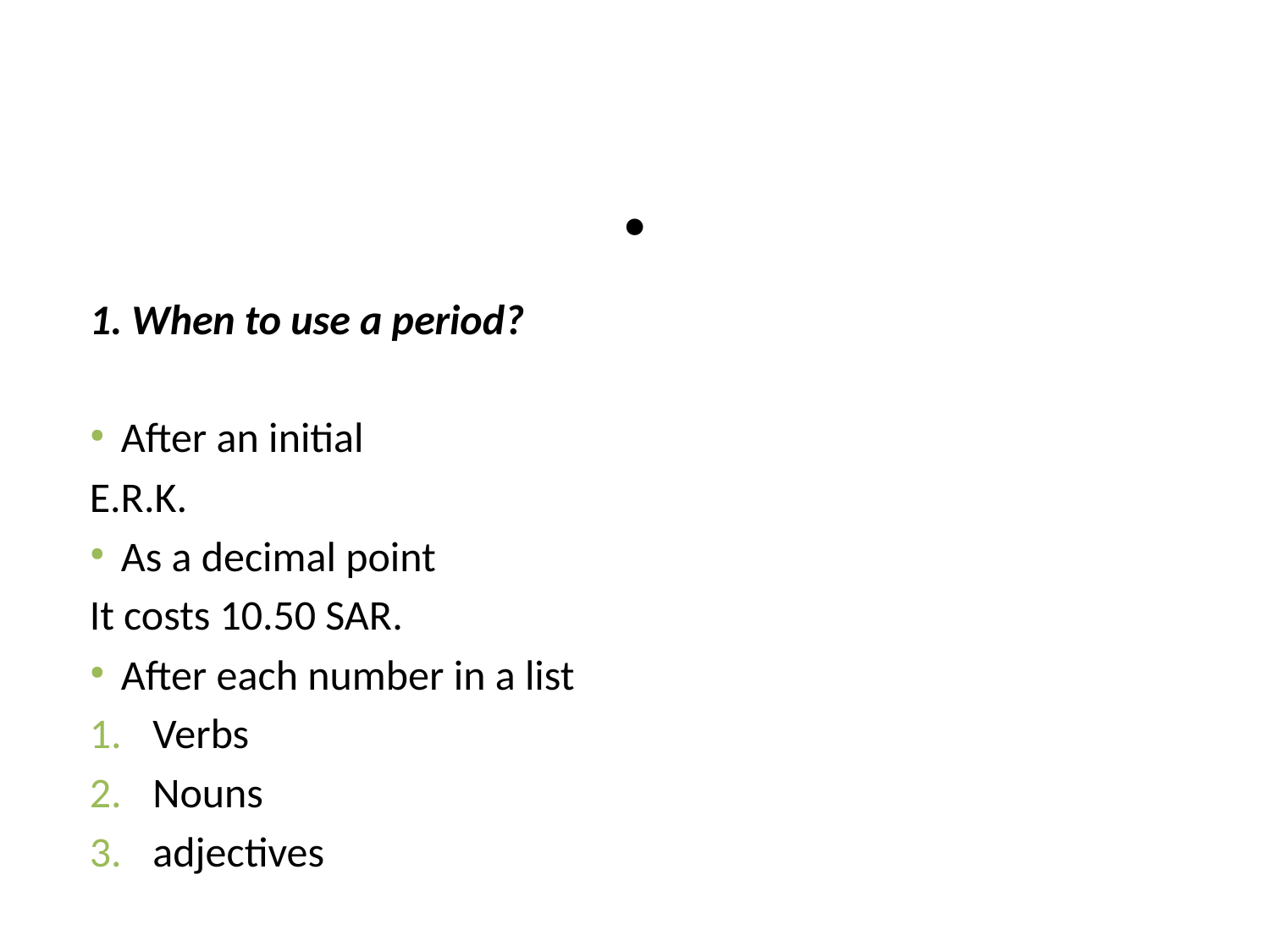

# .
1. When to use a period?

After an initial
E.R.K.
As a decimal point
It costs 10.50 SAR.
After each number in a list
Verbs
Nouns
adjectives